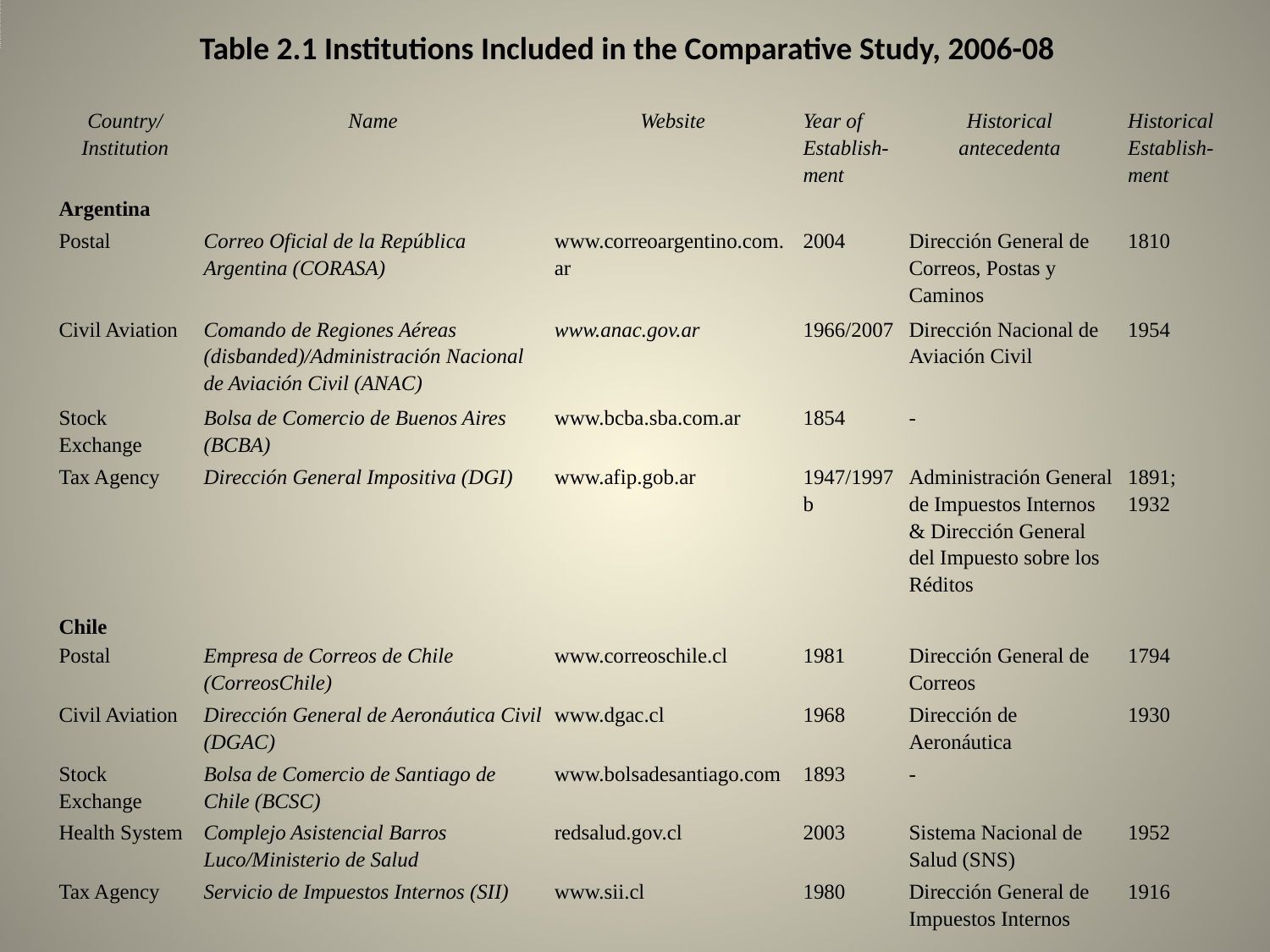

# Table 2.1 Institutions Included in the Comparative Study, 2006-08
Table 2.1 Institutions Included in the Comparative Study, 2006-08

| Country/ Institution | Name | Website | Year of Establish-ment | Historical antecedenta | Historical Establish- ment |
| --- | --- | --- | --- | --- | --- |
| Argentina |  |  |  |  |  |
| Postal | Correo Oficial de la República Argentina (CORASA) | www.correoargentino.com.ar | 2004 | Dirección General de Correos, Postas y Caminos | 1810 |
| Civil Aviation | Comando de Regiones Aéreas (disbanded)/Administración Nacional de Aviación Civil (ANAC) | www.anac.gov.ar | 1966/2007 | Dirección Nacional de Aviación Civil | 1954 |
| Stock Exchange | Bolsa de Comercio de Buenos Aires (BCBA) | www.bcba.sba.com.ar | 1854 | - |  |
| Tax Agency | Dirección General Impositiva (DGI) | www.afip.gob.ar | 1947/1997b | Administración General de Impuestos Internos & Dirección General del Impuesto sobre los Réditos | 1891; 1932 |
| Chile |  |  |  |  |  |
| Postal | Empresa de Correos de Chile (CorreosChile) | www.correoschile.cl | 1981 | Dirección General de Correos | 1794 |
| Civil Aviation | Dirección General de Aeronáutica Civil (DGAC) | www.dgac.cl | 1968 | Dirección de Aeronáutica | 1930 |
| Stock Exchange | Bolsa de Comercio de Santiago de Chile (BCSC) | www.bolsadesantiago.com | 1893 | - |  |
| Health System | Complejo Asistencial Barros Luco/Ministerio de Salud | redsalud.gov.cl | 2003 | Sistema Nacional de Salud (SNS) | 1952 |
| Tax Agency | Servicio de Impuestos Internos (SII) | www.sii.cl | 1980 | Dirección General de Impuestos Internos | 1916 |